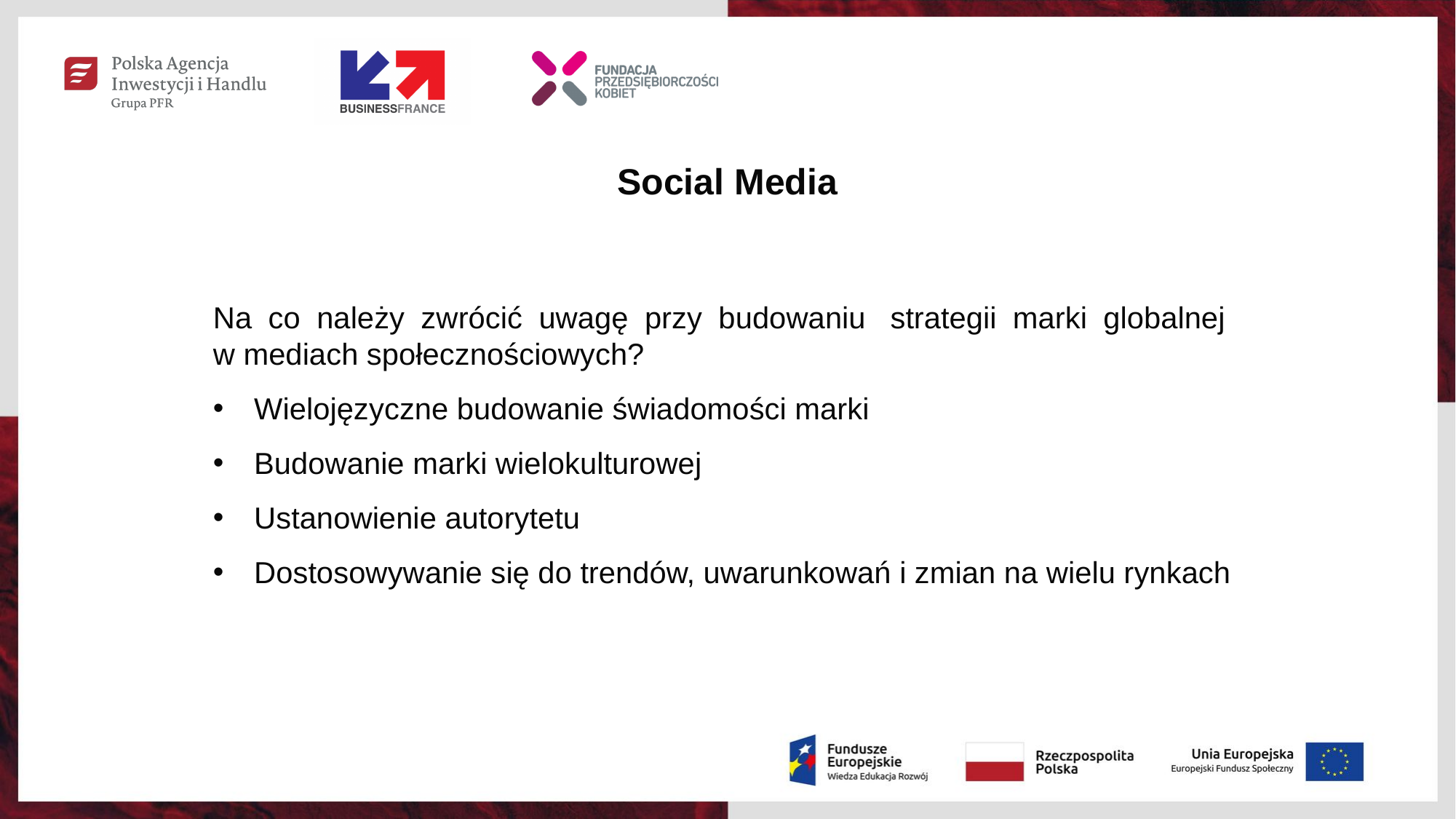

Social Media
Na co należy zwrócić uwagę przy budowaniu  strategii marki globalnej
w mediach społecznościowych?
Wielojęzyczne budowanie świadomości marki
Budowanie marki wielokulturowej
Ustanowienie autorytetu
Dostosowywanie się do trendów, uwarunkowań i zmian na wielu rynkach